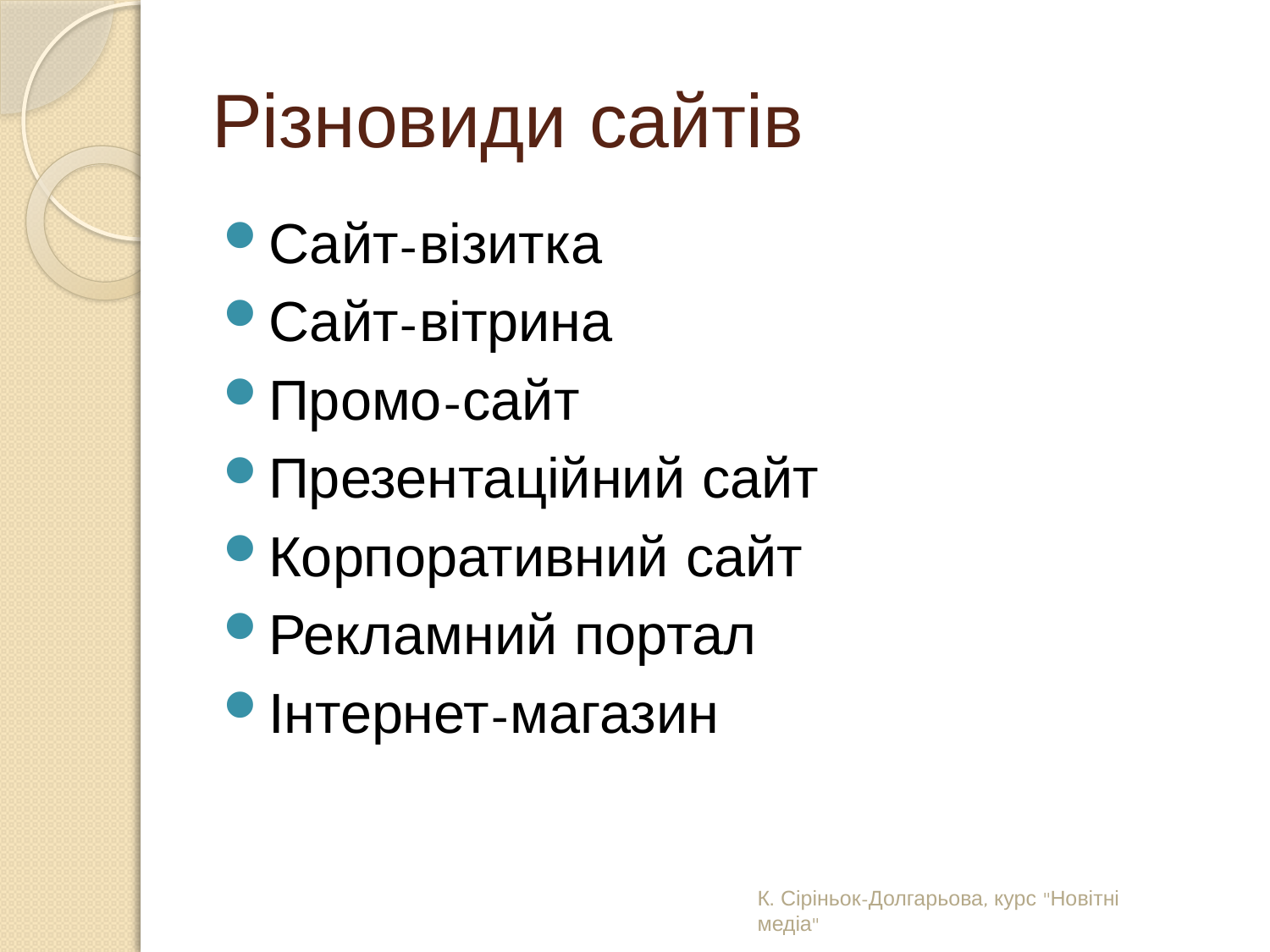

# Різновиди сайтів
Сайт-візитка
Сайт-вітрина
Промо-сайт
Презентаційний сайт
Корпоративний сайт
Рекламний портал
Інтернет-магазин
К. Сіріньок-Долгарьова, курс "Новітні медіа"